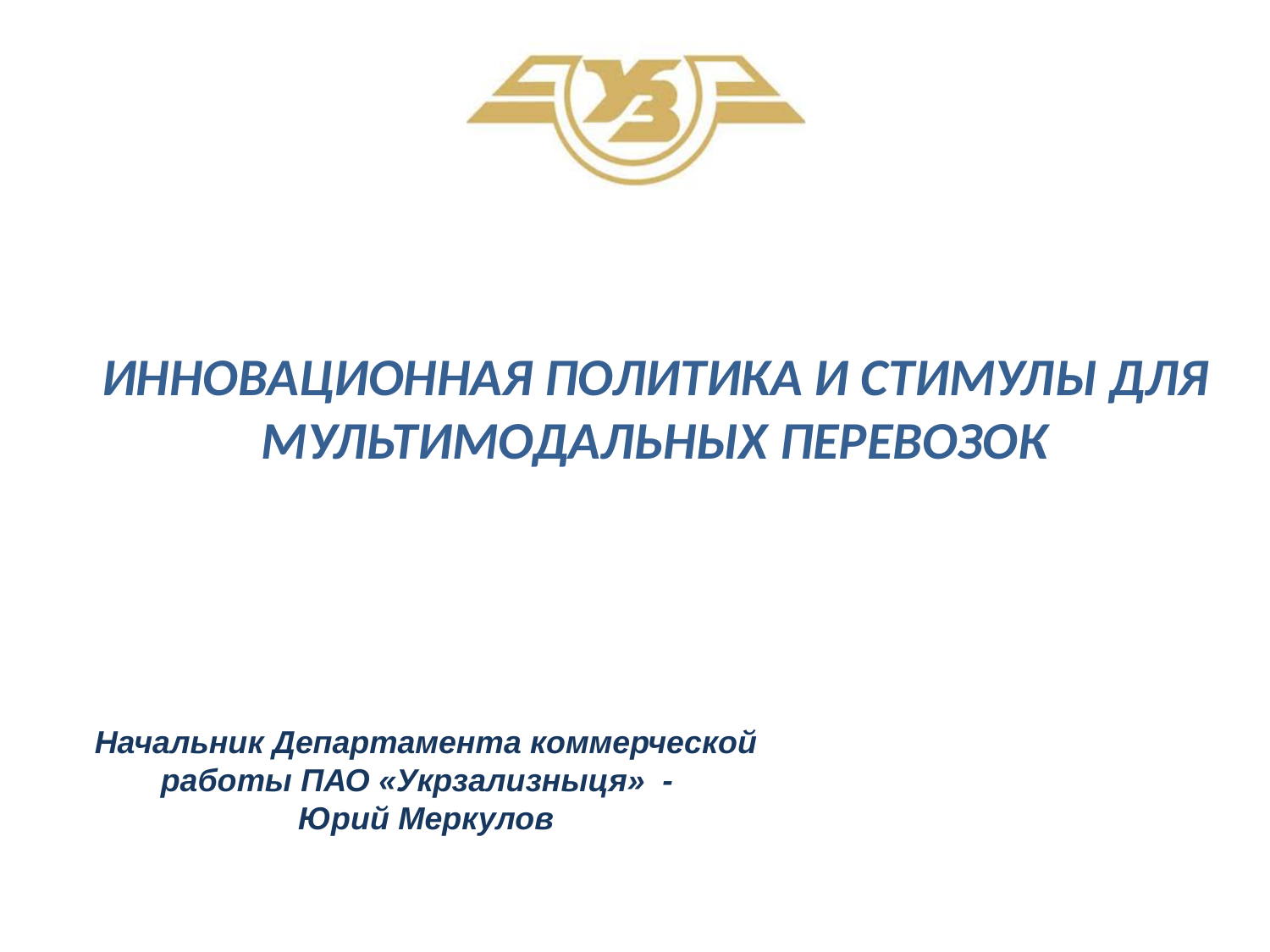

ИННОВАЦИОННАЯ ПОЛИТИКА И СТИМУЛЫ ДЛЯ МУЛЬТИМОДАЛЬНЫХ ПЕРЕВОЗОК
Начальник Департамента коммерческой работы ПАО «Укрзализныця»  -
Юрий Меркулов